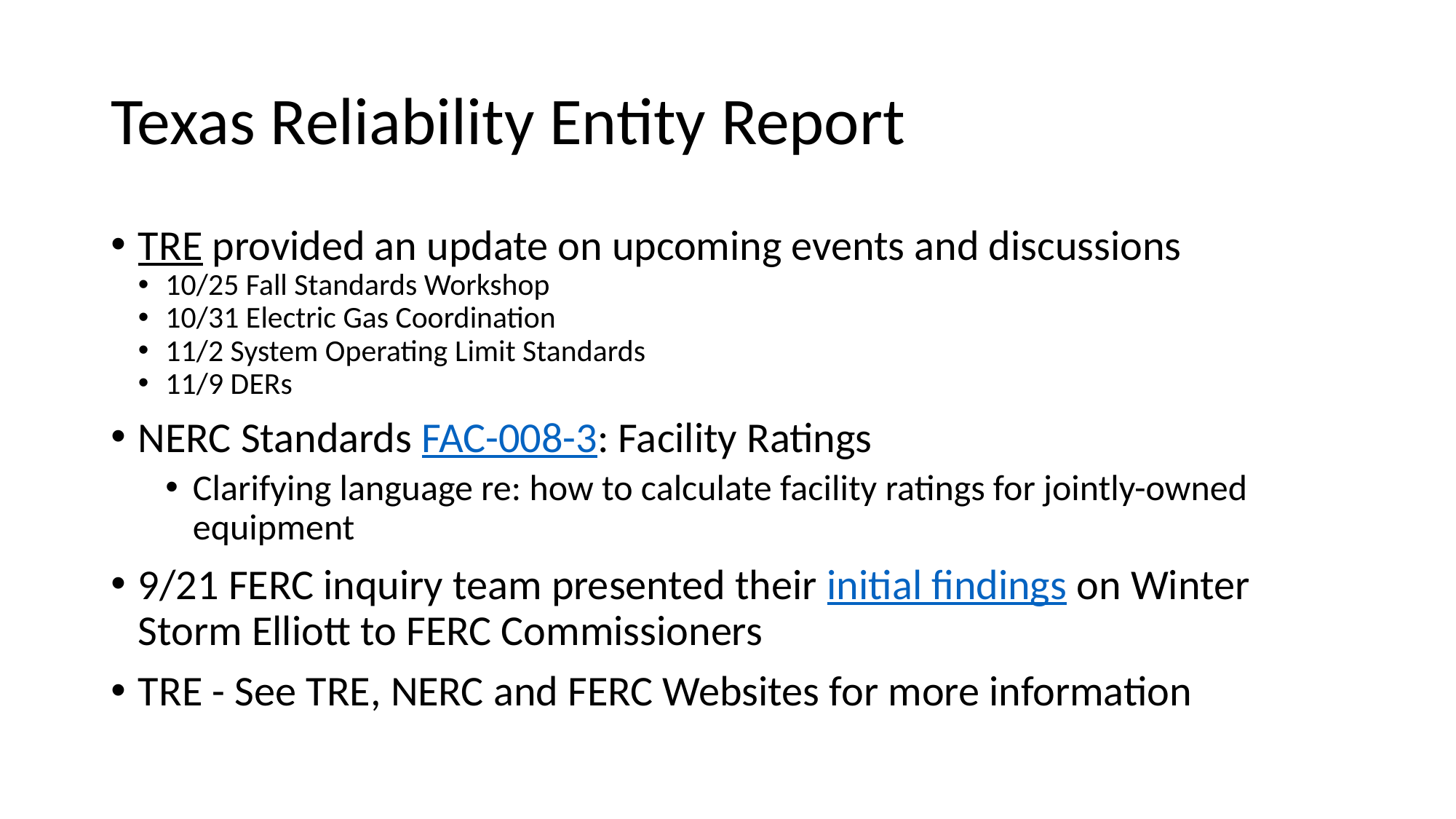

# Texas Reliability Entity Report
TRE provided an update on upcoming events and discussions
10/25 Fall Standards Workshop
10/31 Electric Gas Coordination
11/2 System Operating Limit Standards
11/9 DERs
NERC Standards FAC-008-3: Facility Ratings
Clarifying language re: how to calculate facility ratings for jointly-owned equipment
9/21 FERC inquiry team presented their initial findings on Winter Storm Elliott to FERC Commissioners
TRE - See TRE, NERC and FERC Websites for more information